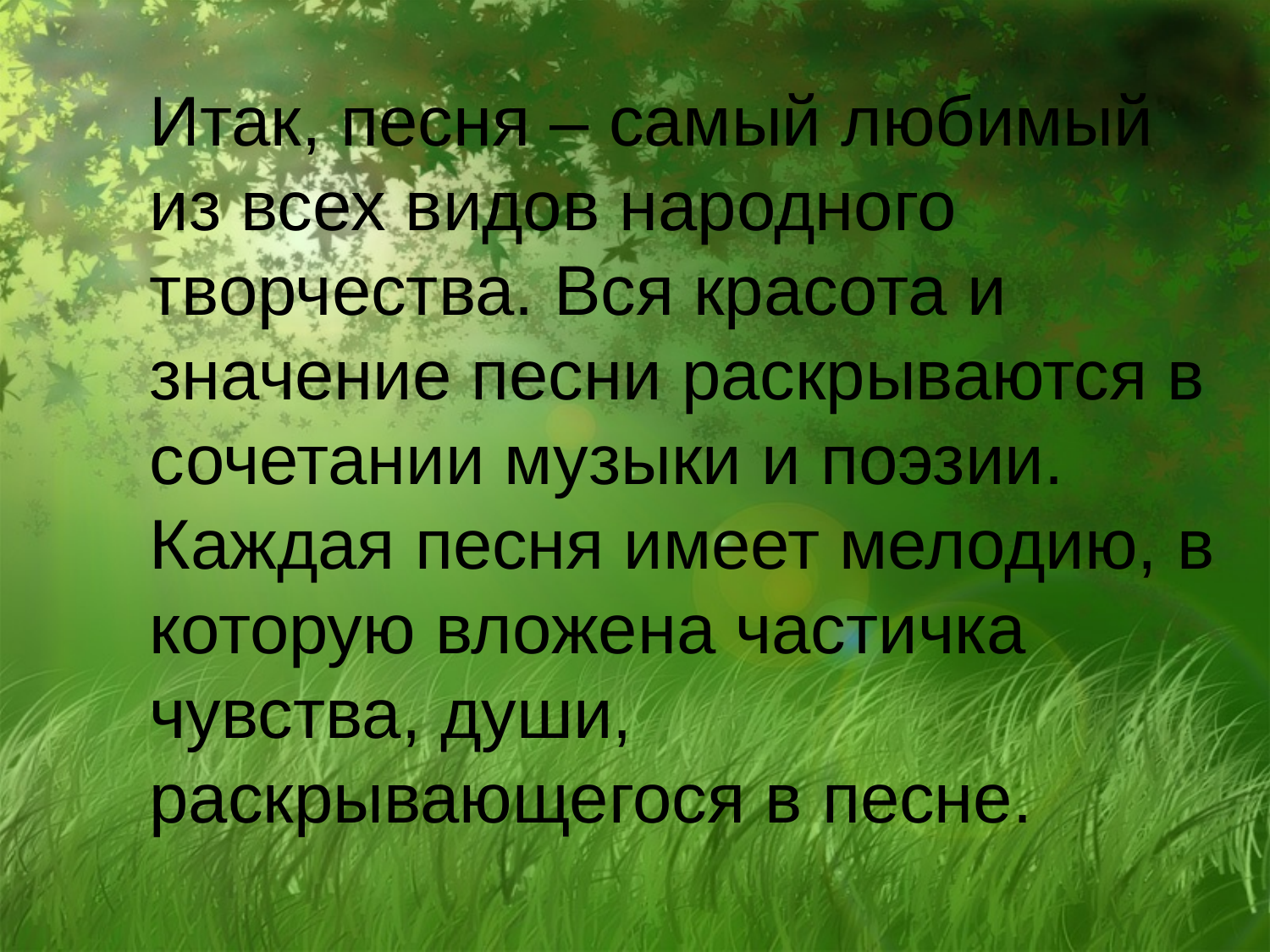

Итак, песня – самый любимый из всех видов народного творчества. Вся красота и значение песни раскрываются в сочетании музыки и поэзии. Каждая песня имеет мелодию, в которую вложена частичка чувства, души, раскрывающегося в песне.